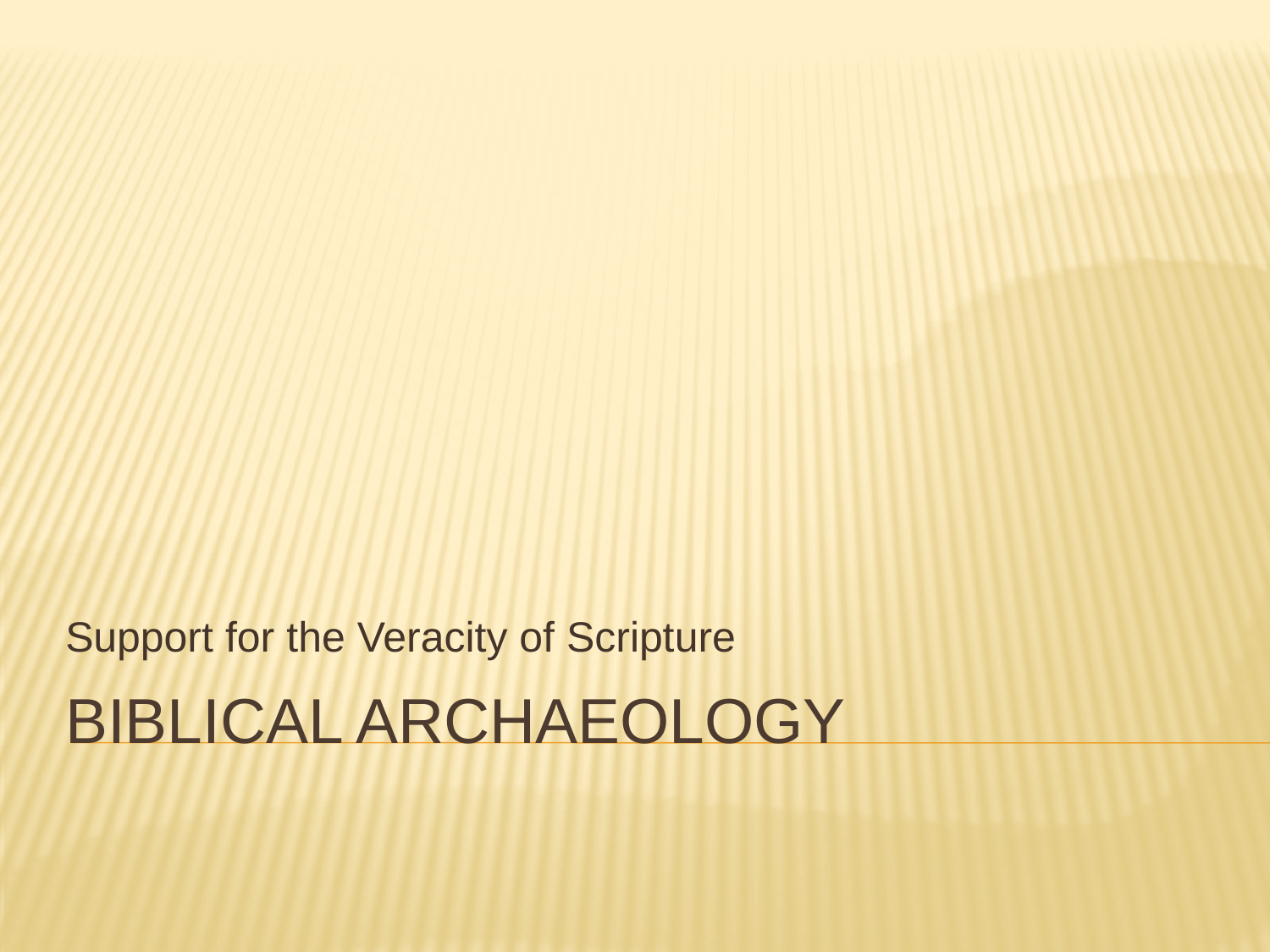

Support for the Veracity of Scripture
# Biblical Archaeology